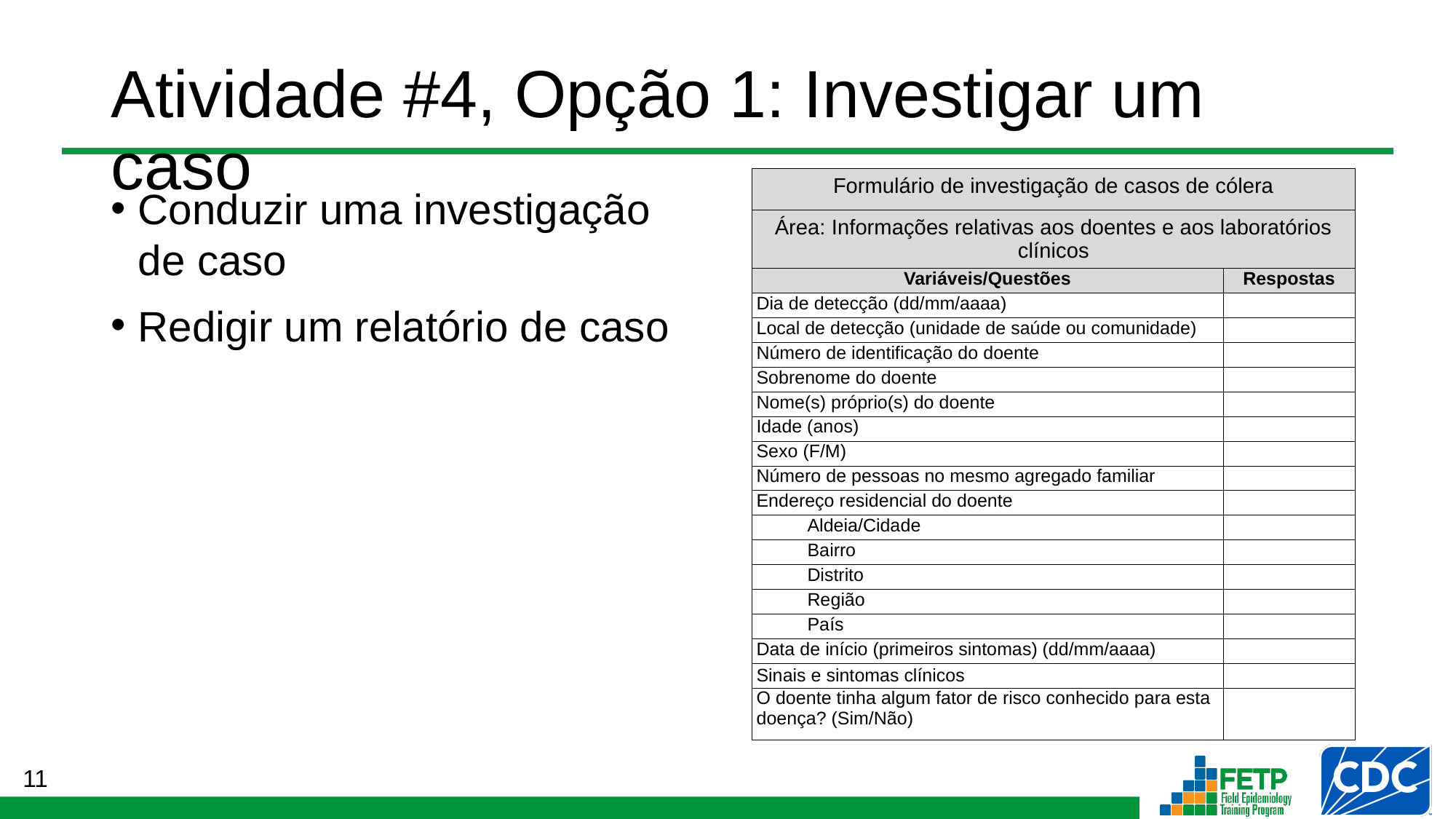

# Atividade #4, Opção 1: Investigar um caso
| Formulário de investigação de casos de cólera |  |
| --- | --- |
| Área: Informações relativas aos doentes e aos laboratórios clínicos |  |
| Variáveis/Questões | Respostas |
| Dia de detecção (dd/mm/aaaa) |  |
| Local de detecção (unidade de saúde ou comunidade) |  |
| Número de identificação do doente |  |
| Sobrenome do doente |  |
| Nome(s) próprio(s) do doente |  |
| Idade (anos) |  |
| Sexo (F/M) |  |
| Número de pessoas no mesmo agregado familiar |  |
| Endereço residencial do doente |  |
| Aldeia/Cidade |  |
| Bairro |  |
| Distrito |  |
| Região |  |
| País |  |
| Data de início (primeiros sintomas) (dd/mm/aaaa) |  |
| Sinais e sintomas clínicos |  |
| O doente tinha algum fator de risco conhecido para esta doença? (Sim/Não) |  |
Conduzir uma investigação de caso
Redigir um relatório de caso